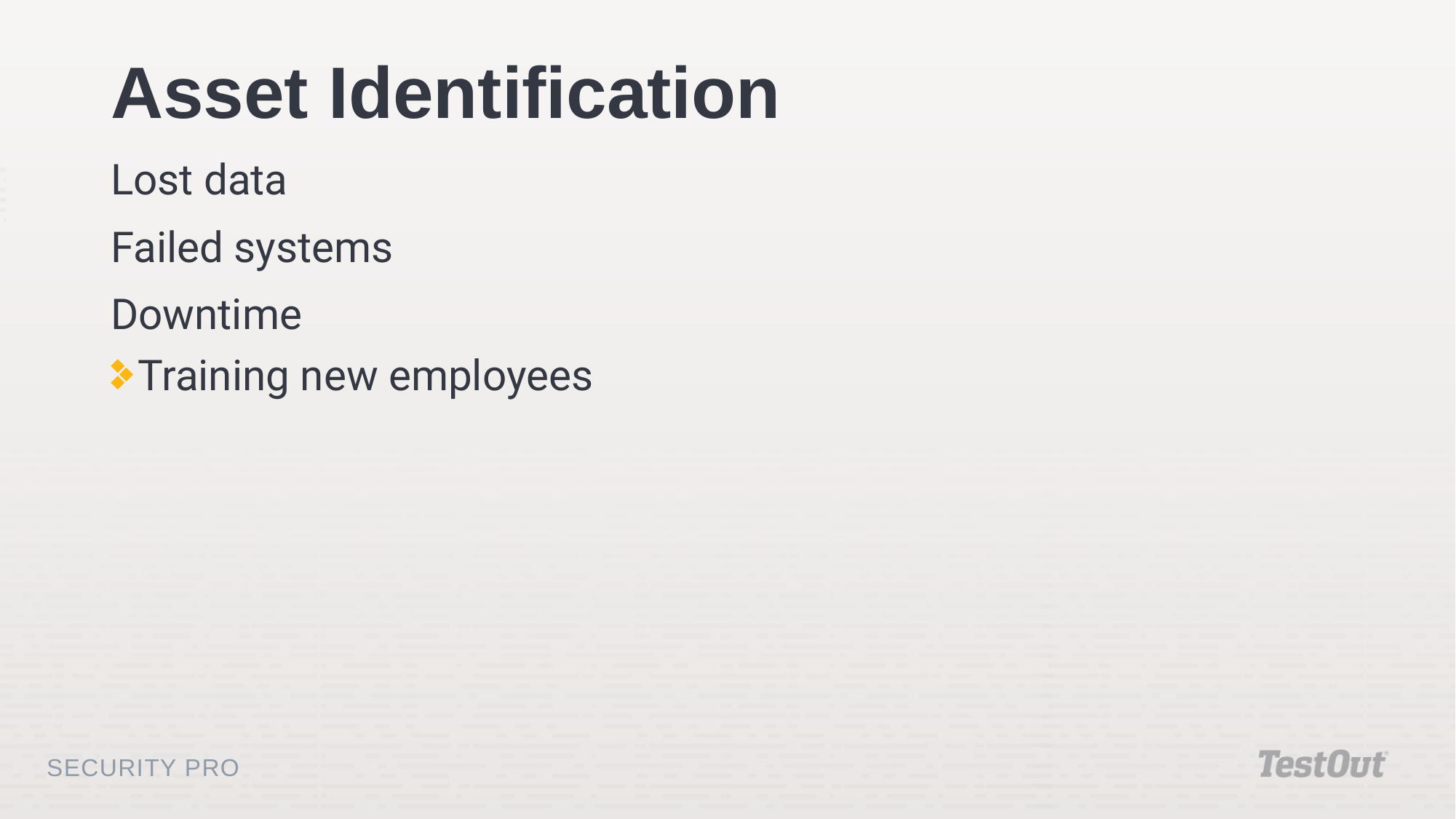

# Asset Identification
Lost data
Failed systems
Downtime
Training new employees
Security Pro